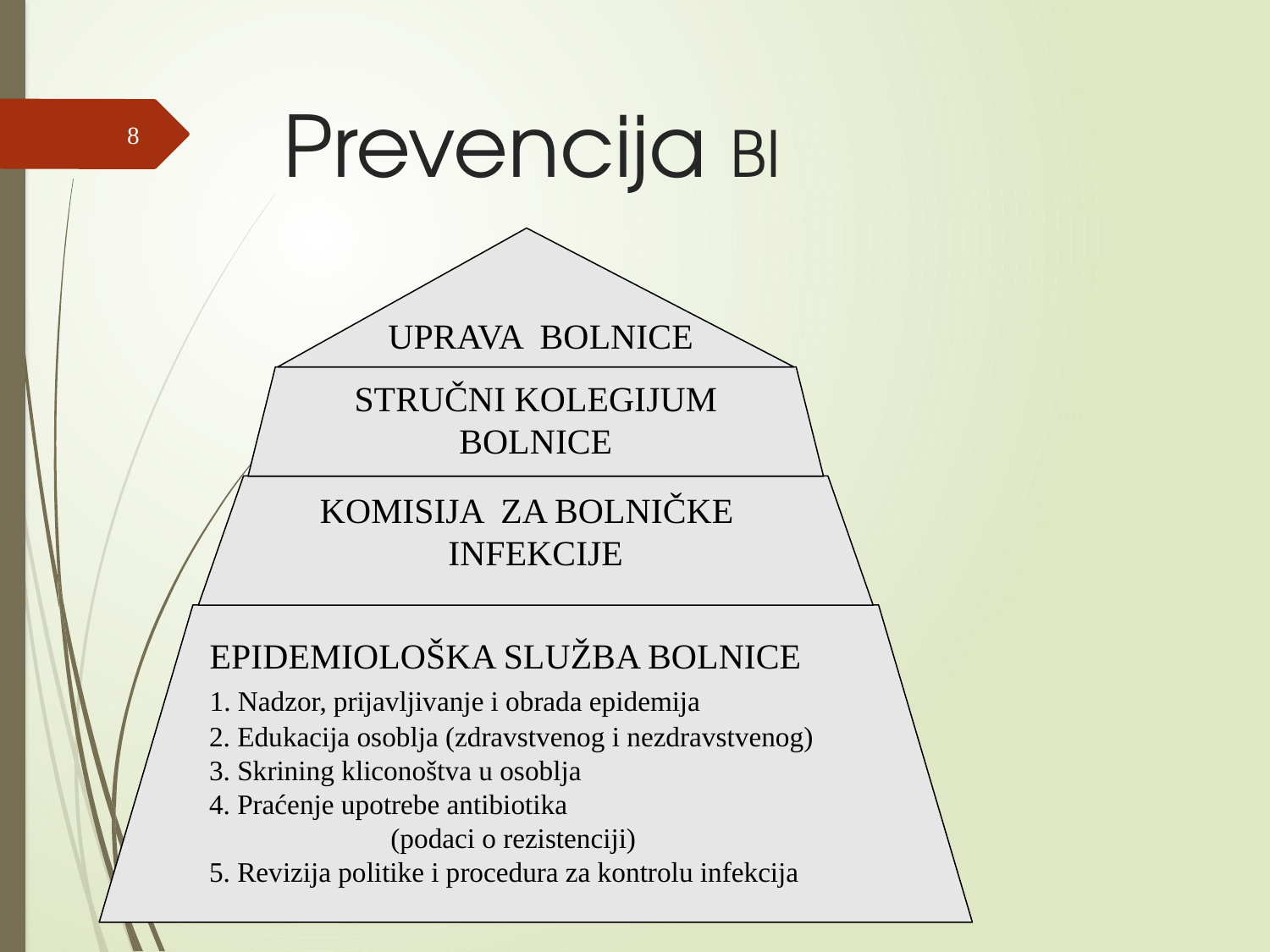

# Prevencija BI
8

UPRAVA  BOLNICE
STRUČNI KOLEGIJUM
BOLNICE
KOMISIJA  ZA BOLNIČKE
INFEKCIJE
    EPIDEMIOLOŠKA SLUŽBA BOLNICE
    1. Nadzor, prijavljivanje i obrada epidemija
     2. Edukacija osoblja (zdravstvenog i nezdravstvenog)
     3. Skrining kliconoštva u osoblja
     4. Praćenje upotrebe antibiotika
                               (podaci o rezistenciji)
     5. Revizija politike i procedura za kontrolu infekcija